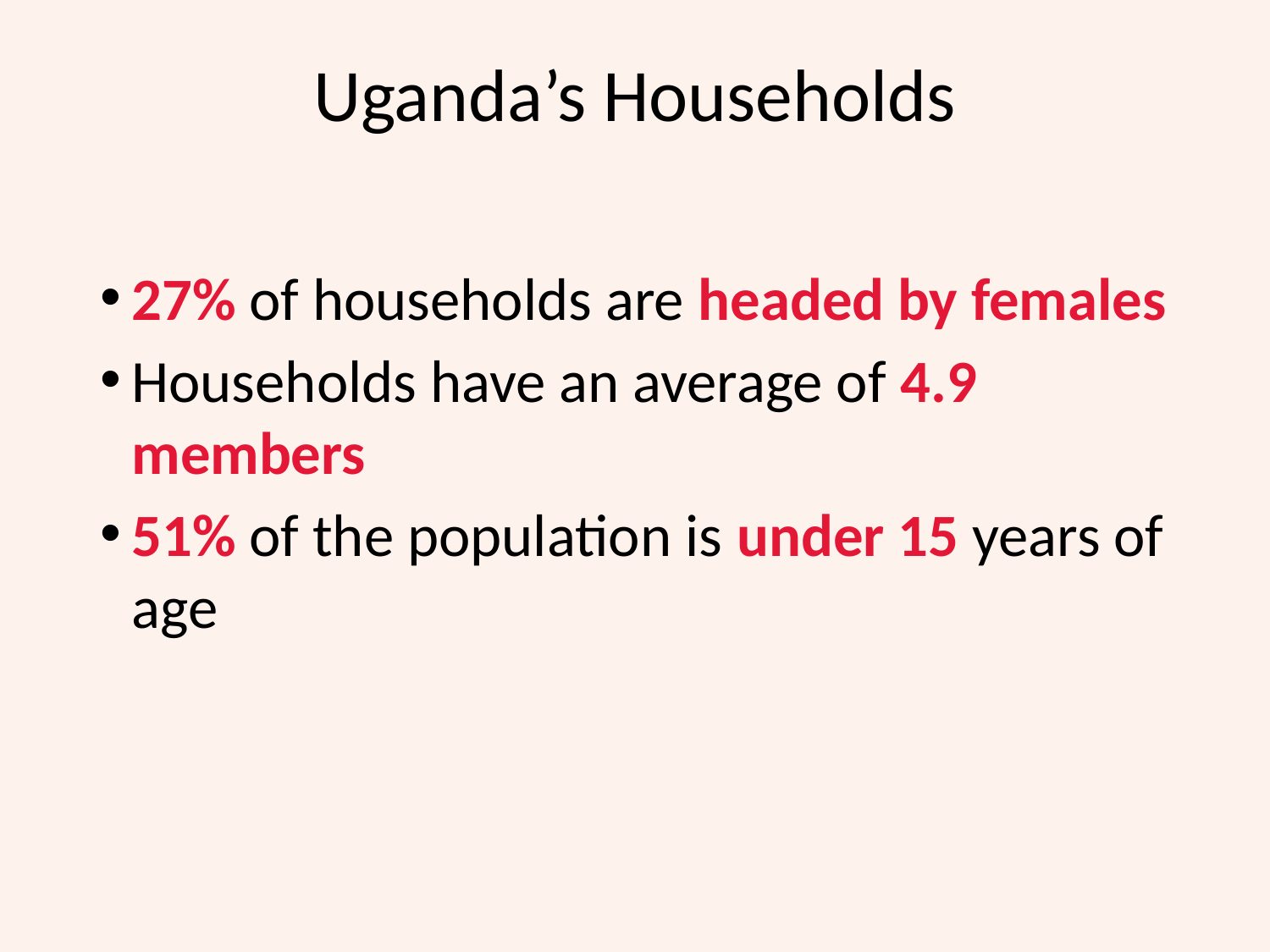

# Uganda’s Households
27% of households are headed by females
Households have an average of 4.9 members
51% of the population is under 15 years of age